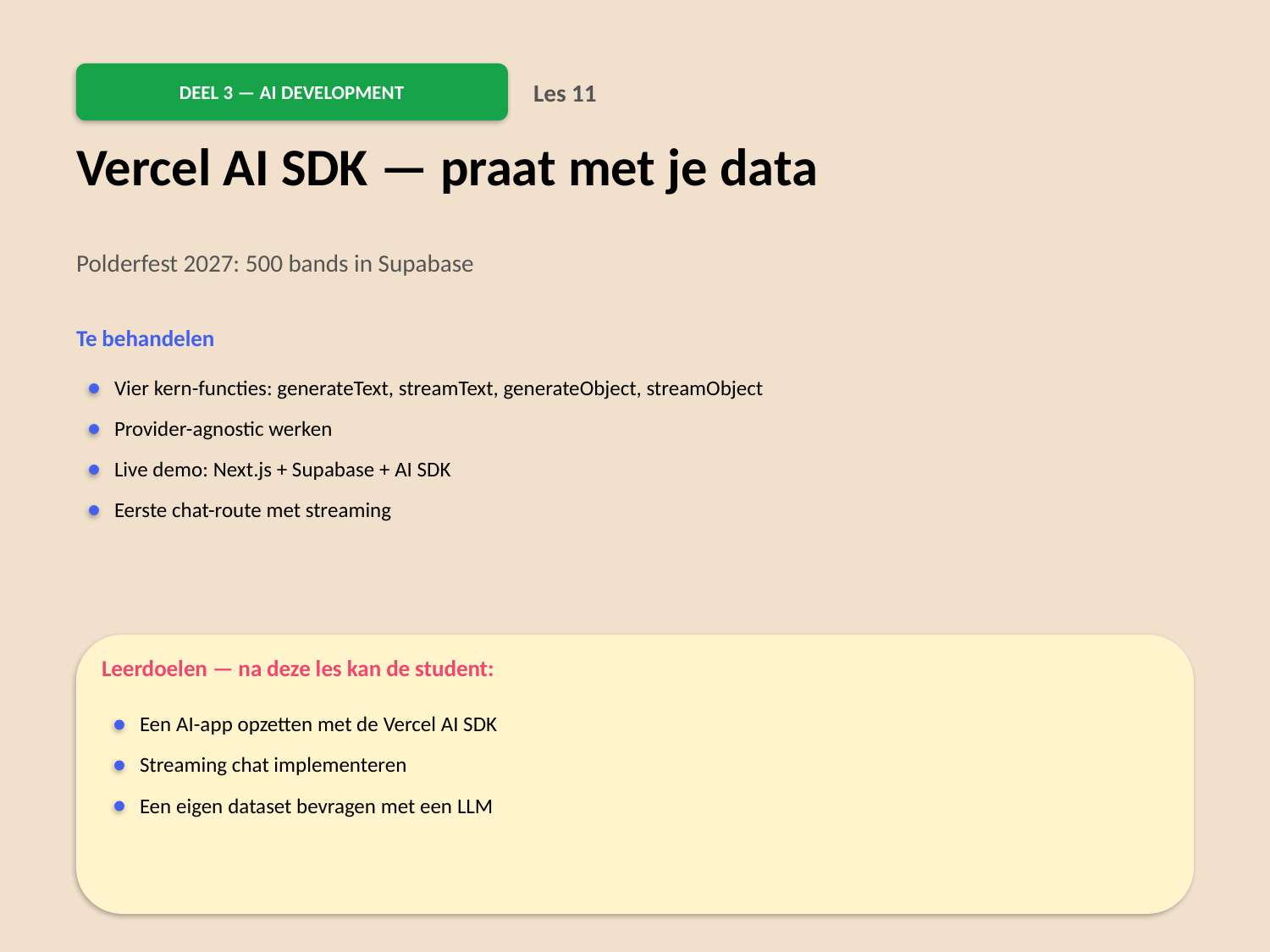

DEEL 3 — AI DEVELOPMENT
Les 11
Vercel AI SDK — praat met je data
Polderfest 2027: 500 bands in Supabase
Te behandelen
Vier kern-functies: generateText, streamText, generateObject, streamObject

Provider-agnostic werken

Live demo: Next.js + Supabase + AI SDK

Eerste chat-route met streaming

Leerdoelen — na deze les kan de student:
Een AI-app opzetten met de Vercel AI SDK

Streaming chat implementeren

Een eigen dataset bevragen met een LLM